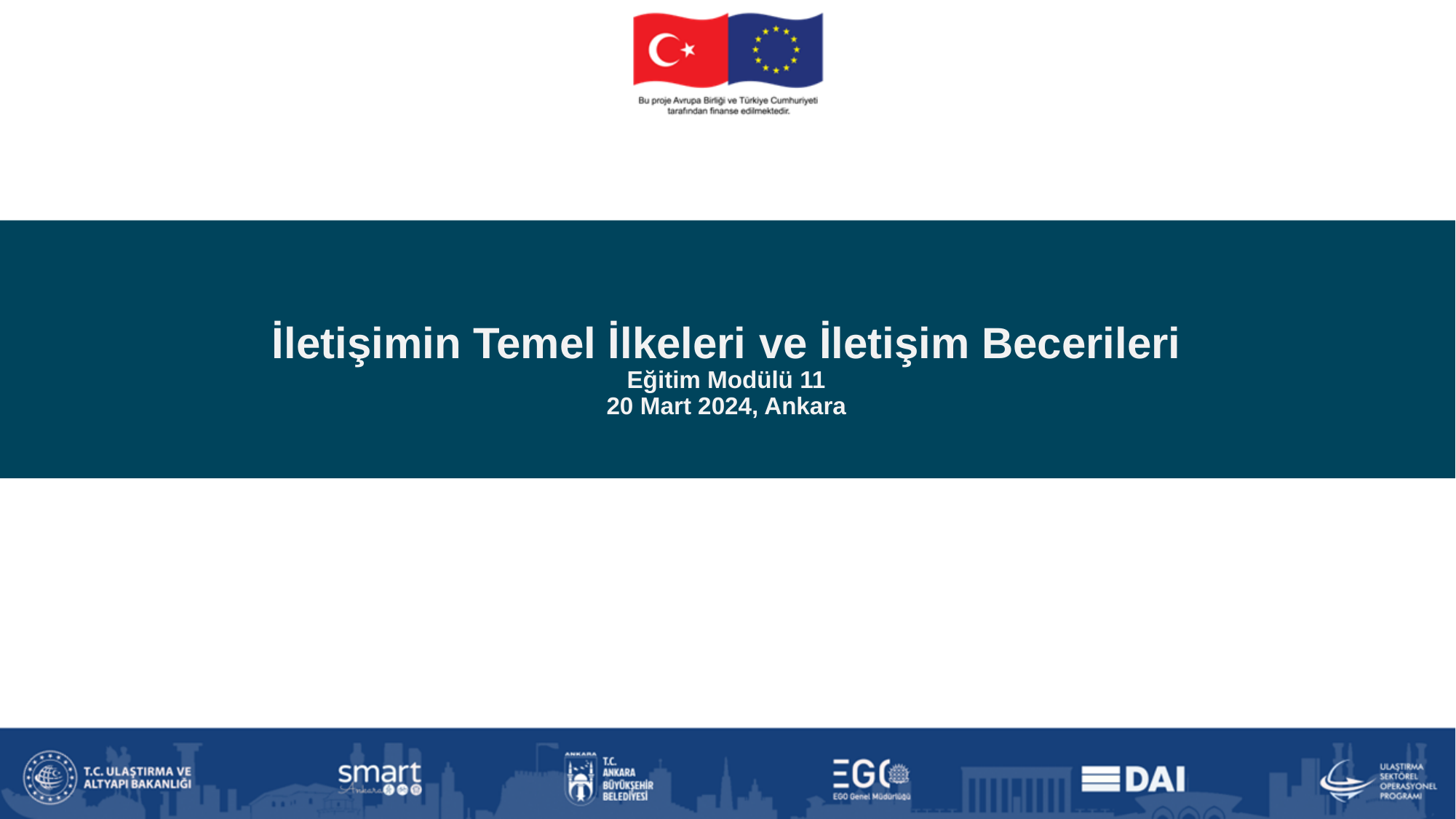

# İletişimin Temel İlkeleri ve İletişim Becerileri Eğitim Modülü 11 20 Mart 2024, Ankara